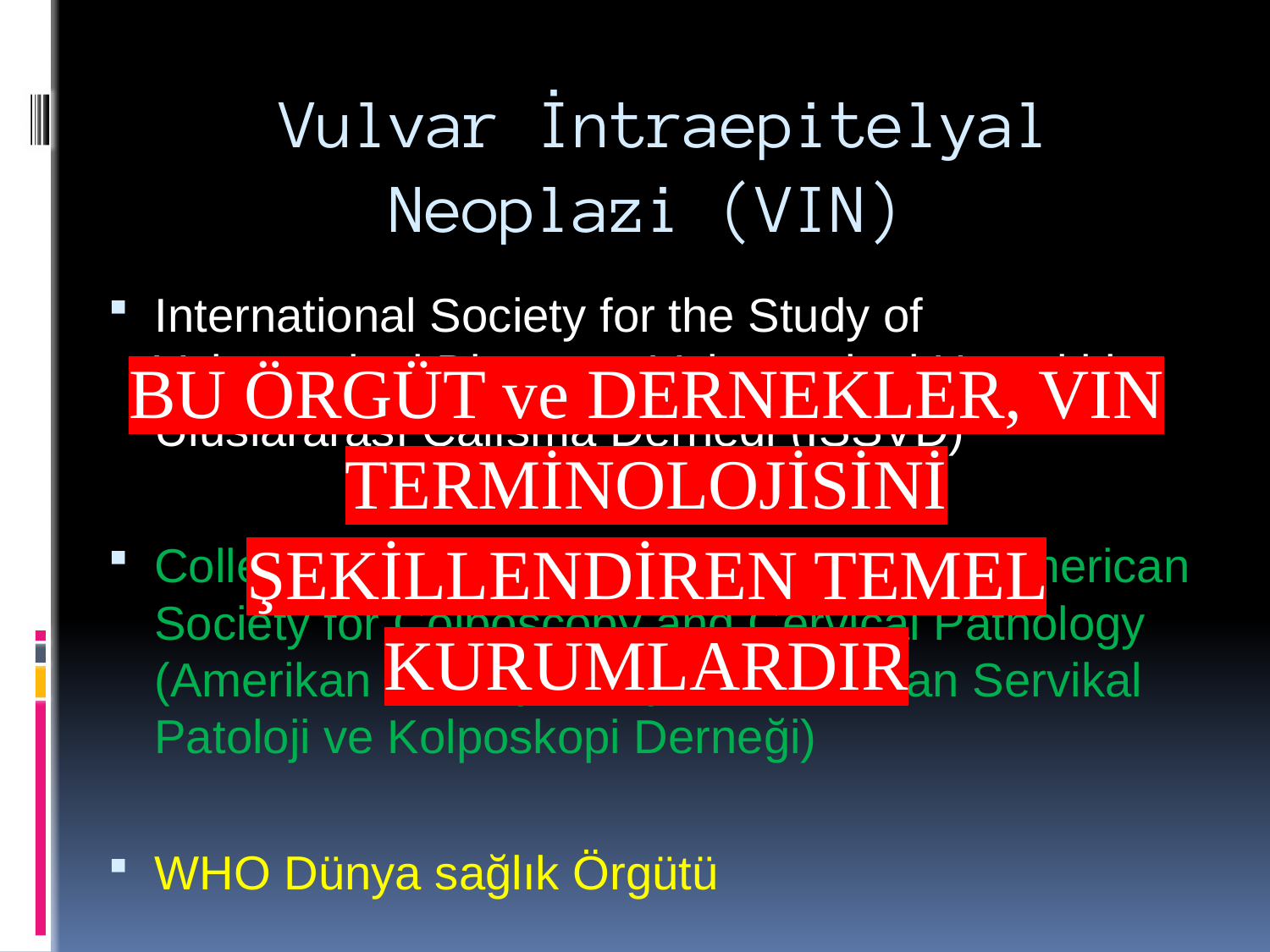

# Vulvar İntraepitelyal Neoplazi (VIN)
International Society for the Study of Vulvovaginal Disease - Vulvovaginal Hastalıklar Uluslararası Çalışma Derneği (ISSVD)

College of American Pathology and the American Society for Colposcopy and Cervical Pathology (Amerikan Patoloji Koleji ve  Amerikan Servikal Patoloji ve Kolposkopi Derneği)

WHO Dünya sağlık Örgütü
BU ÖRGÜT ve DERNEKLER, VIN TERMİNOLOJİSİNİ ŞEKİLLENDİREN TEMEL KURUMLARDIR